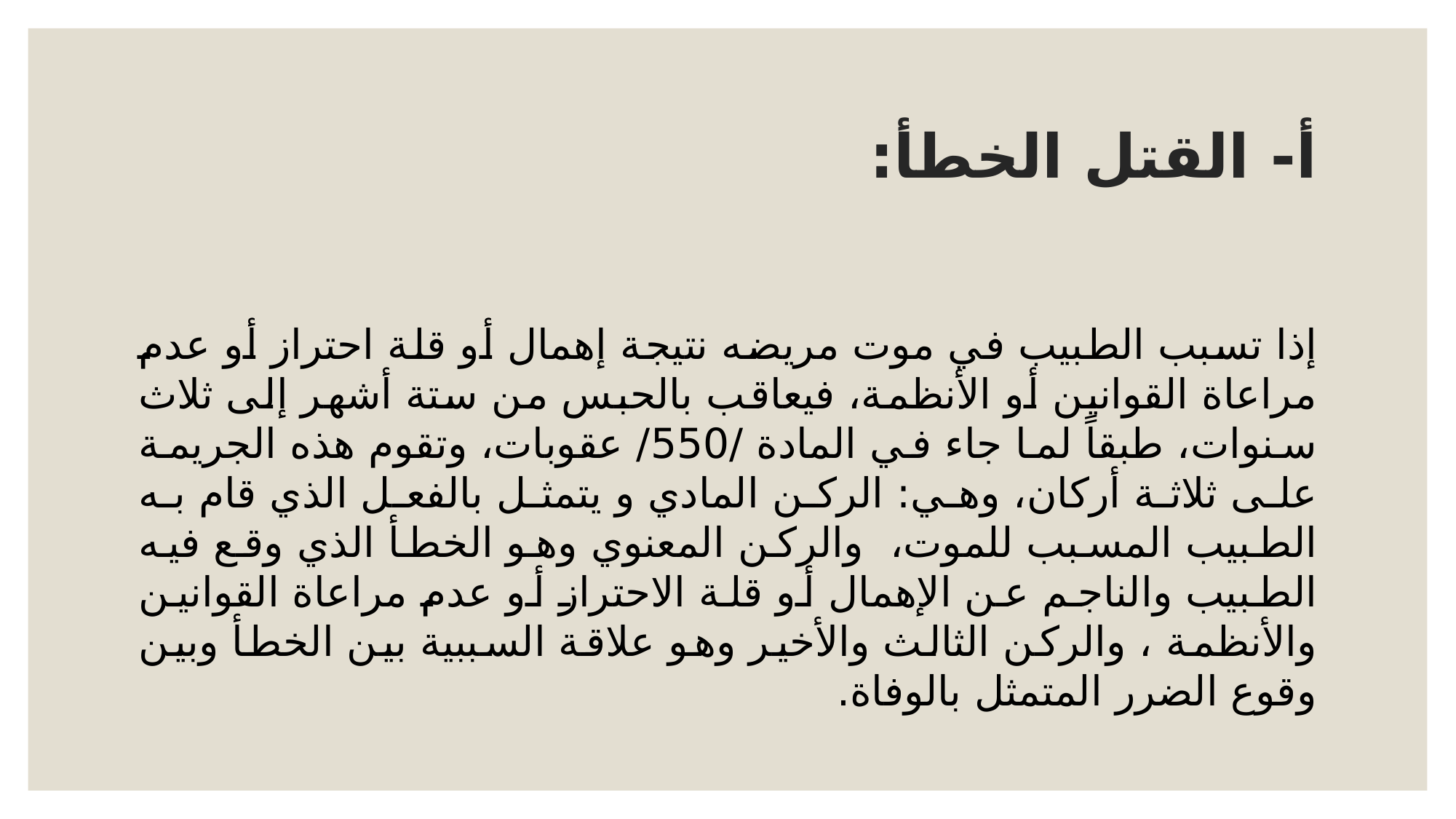

# أ- القتل الخطأ:

إذا تسبب الطبيب في موت مريضه نتيجة إهمال أو قلة احتراز أو عدم مراعاة القوانين أو الأنظمة، فيعاقب بالحبس من ستة أشهر إلى ثلاث سنوات، طبقاً لما جاء في المادة /550/ عقوبات، وتقوم هذه الجريمة على ثلاثة أركان، وهي: الركن المادي و يتمثل بالفعل الذي قام به الطبيب المسبب للموت،  والركن المعنوي وهو الخطأ الذي وقع فيه الطبيب والناجم عن الإهمال أو قلة الاحتراز أو عدم مراعاة القوانين والأنظمة ، والركن الثالث والأخير وهو علاقة السببية بين الخطأ وبين وقوع الضرر المتمثل بالوفاة.